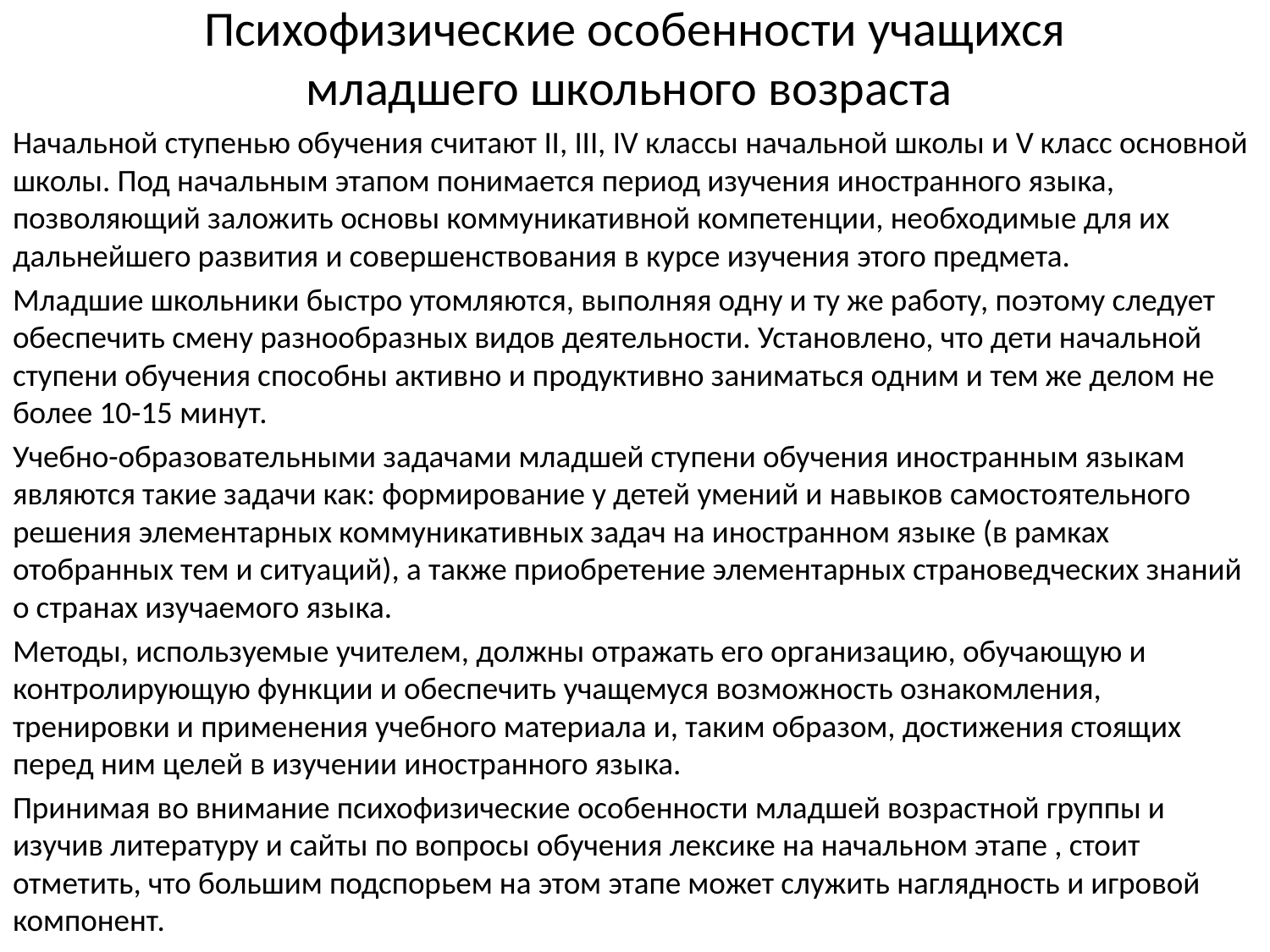

# Психофизические особенности учащихся младшего школьного возраста
Начальной ступенью обучения считают II, III, IV классы начальной школы и V класс основной школы. Под начальным этапом понимается период изучения иностранного языка, позволяющий заложить основы коммуникативной компетенции, необходимые для их дальнейшего развития и совершенствования в курсе изучения этого предмета.
Младшие школьники быстро утомляются, выполняя одну и ту же работу, поэтому следует обеспечить смену разнообразных видов деятельности. Установлено, что дети начальной ступени обучения способны активно и продуктивно заниматься одним и тем же делом не более 10-15 минут.
Учебно-образовательными задачами младшей ступени обучения иностранным языкам являются такие задачи как: формирование у детей умений и навыков самостоятельного решения элементарных коммуникативных задач на иностранном языке (в рамках отобранных тем и ситуаций), а также приобретение элементарных страноведческих знаний о странах изучаемого языка.
Методы, используемые учителем, должны отражать его организацию, обучающую и контролирующую функции и обеспечить учащемуся возможность ознакомления, тренировки и применения учебного материала и, таким образом, достижения стоящих перед ним целей в изучении иностранного языка.
Принимая во внимание психофизические особенности младшей возрастной группы и изучив литературу и сайты по вопросы обучения лексике на начальном этапе , стоит отметить, что большим подспорьем на этом этапе может служить наглядность и игровой компонент.